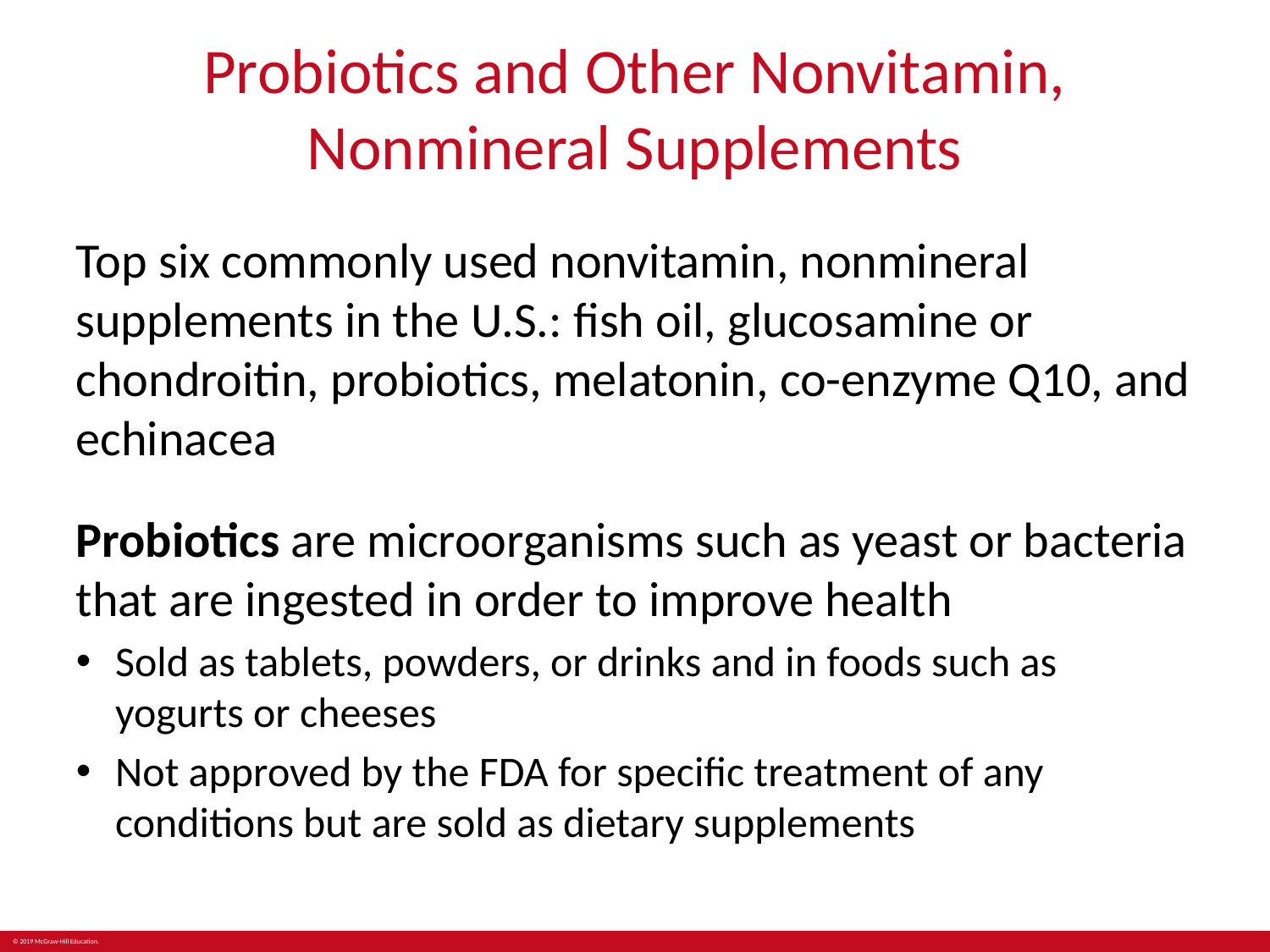

# Probiotics and Other Nonvitamin, Nonmineral Supplements
Top six commonly used nonvitamin, nonmineral supplements in the U.S.: fish oil, glucosamine or chondroitin, probiotics, melatonin, co-enzyme Q10, and echinacea
Probiotics are microorganisms such as yeast or bacteria that are ingested in order to improve health
Sold as tablets, powders, or drinks and in foods such as yogurts or cheeses
Not approved by the FDA for specific treatment of any conditions but are sold as dietary supplements